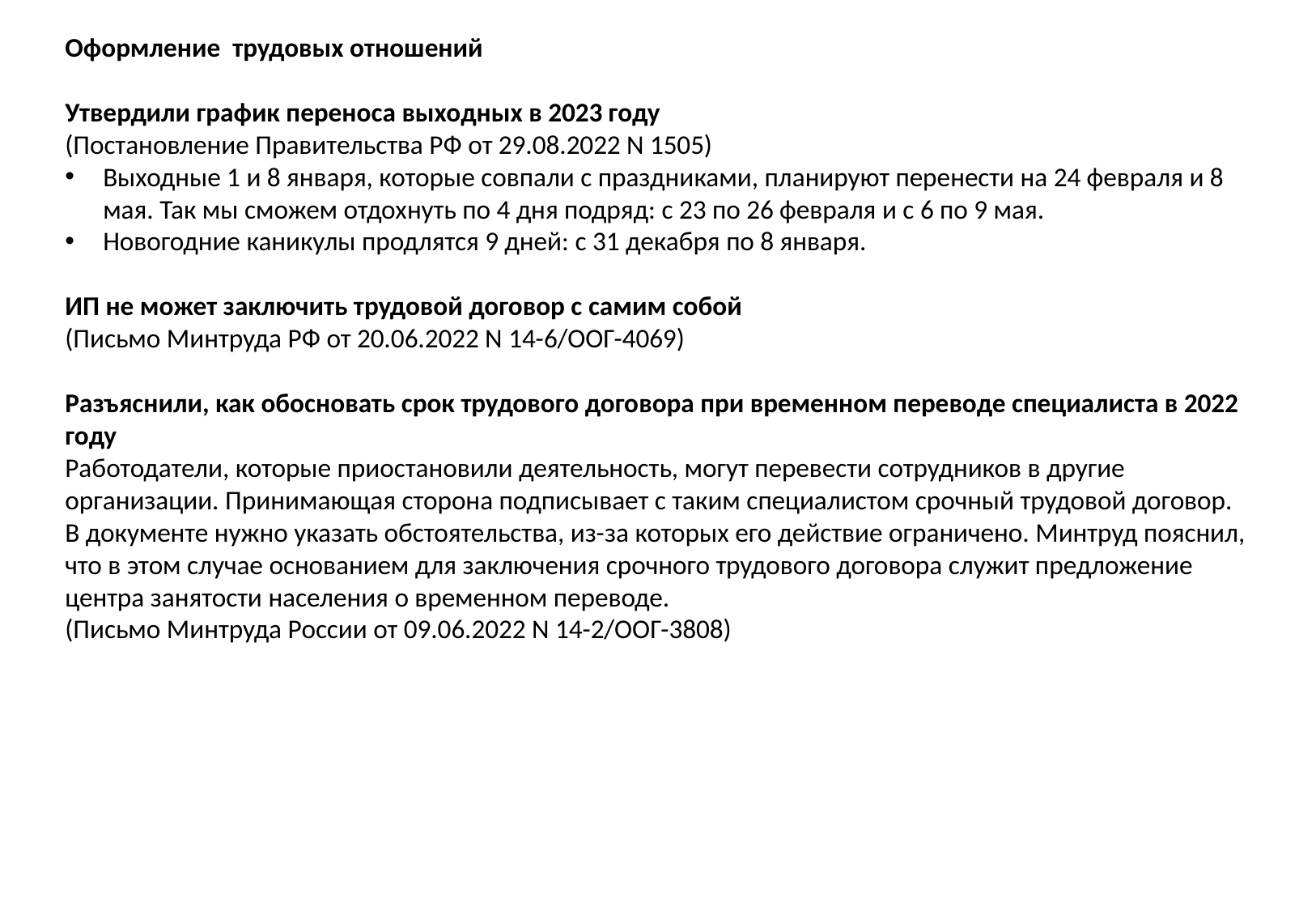

Оформление  трудовых отношений

Утвердили график переноса выходных в 2023 году
(Постановление Правительства РФ от 29.08.2022 N 1505)
Выходные 1 и 8 января, которые совпали с праздниками, планируют перенести на 24 февраля и 8 мая. Так мы сможем отдохнуть по 4 дня подряд: с 23 по 26 февраля и с 6 по 9 мая.
Новогодние каникулы продлятся 9 дней: с 31 декабря по 8 января.

ИП не может заключить трудовой договор с самим собой
(Письмо Минтруда РФ от 20.06.2022 N 14-6/ООГ-4069)

Разъяснили, как обосновать срок трудового договора при временном переводе специалиста в 2022 году
Работодатели, которые приостановили деятельность, могут перевести сотрудников в другие организации. Принимающая сторона подписывает с таким специалистом срочный трудовой договор. В документе нужно указать обстоятельства, из-за которых его действие ограничено. Минтруд пояснил, что в этом случае основанием для заключения срочного трудового договора служит предложение центра занятости населения о временном переводе.
(Письмо Минтруда России от 09.06.2022 N 14-2/ООГ-3808)